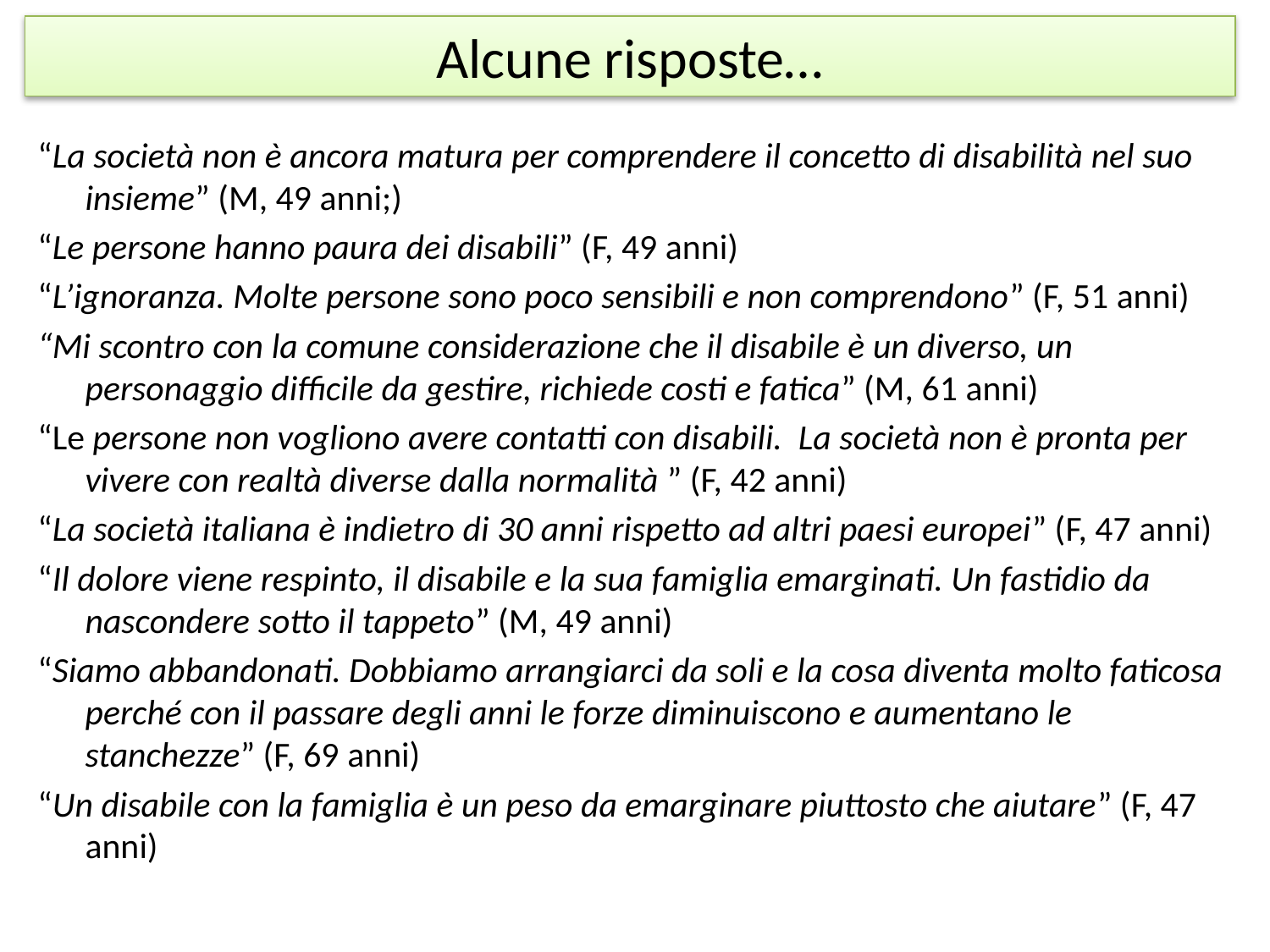

# Alcune risposte…
“La società non è ancora matura per comprendere il concetto di disabilità nel suo insieme” (M, 49 anni;)
“Le persone hanno paura dei disabili” (F, 49 anni)
“L’ignoranza. Molte persone sono poco sensibili e non comprendono” (F, 51 anni)
“Mi scontro con la comune considerazione che il disabile è un diverso, un personaggio difficile da gestire, richiede costi e fatica” (M, 61 anni)
“Le persone non vogliono avere contatti con disabili.  La società non è pronta per vivere con realtà diverse dalla normalità ” (F, 42 anni)
“La società italiana è indietro di 30 anni rispetto ad altri paesi europei” (F, 47 anni)
“Il dolore viene respinto, il disabile e la sua famiglia emarginati. Un fastidio da nascondere sotto il tappeto” (M, 49 anni)
“Siamo abbandonati. Dobbiamo arrangiarci da soli e la cosa diventa molto faticosa perché con il passare degli anni le forze diminuiscono e aumentano le stanchezze” (F, 69 anni)
“Un disabile con la famiglia è un peso da emarginare piuttosto che aiutare” (F, 47 anni)